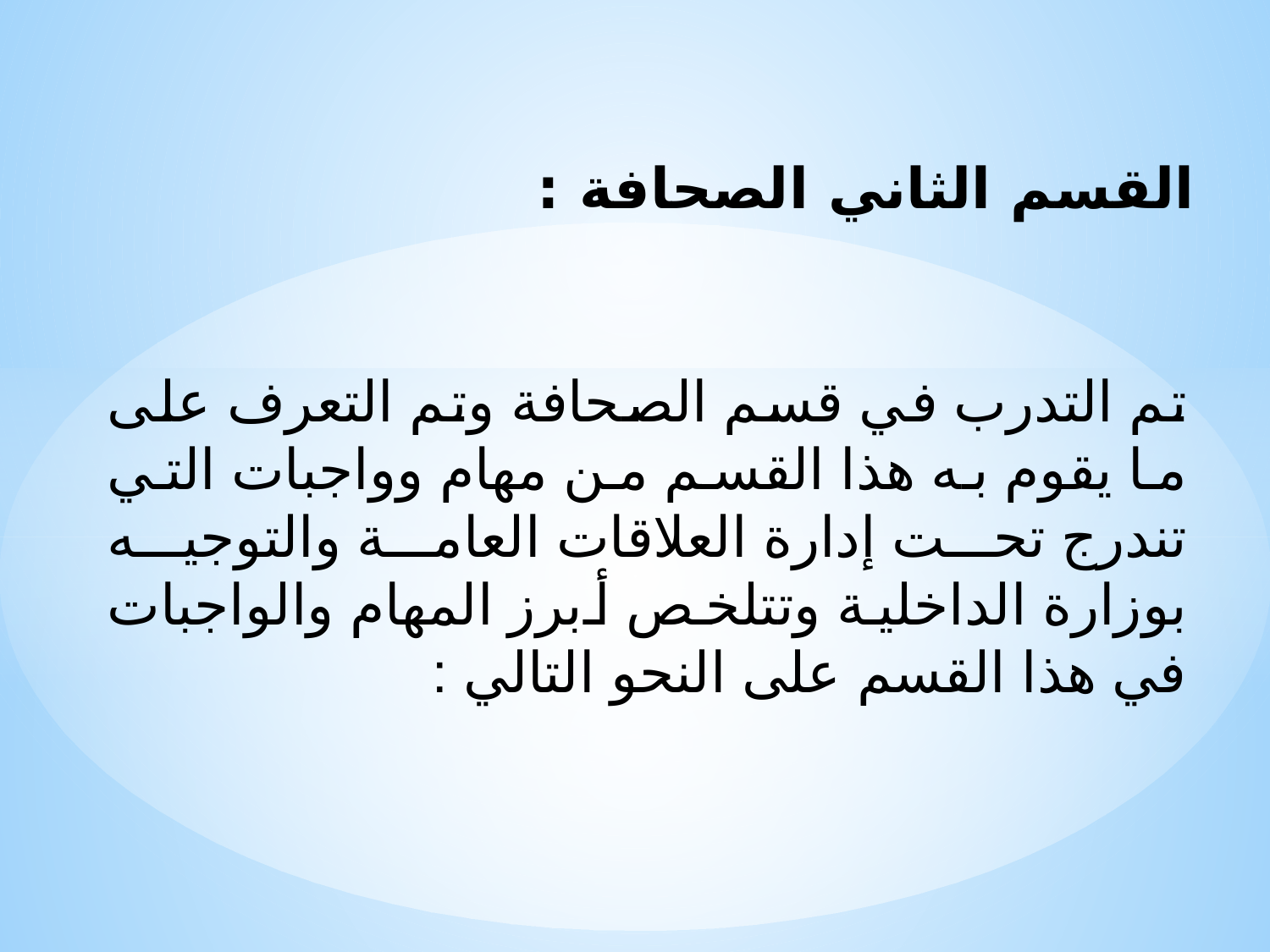

القسم الثاني الصحافة :

تم التدرب في قسم الصحافة وتم التعرف على ما يقوم به هذا القسم من مهام وواجبات التي تندرج تحت إدارة العلاقات العامة والتوجيه بوزارة الداخلية وتتلخص أبرز المهام والواجبات في هذا القسم على النحو التالي :